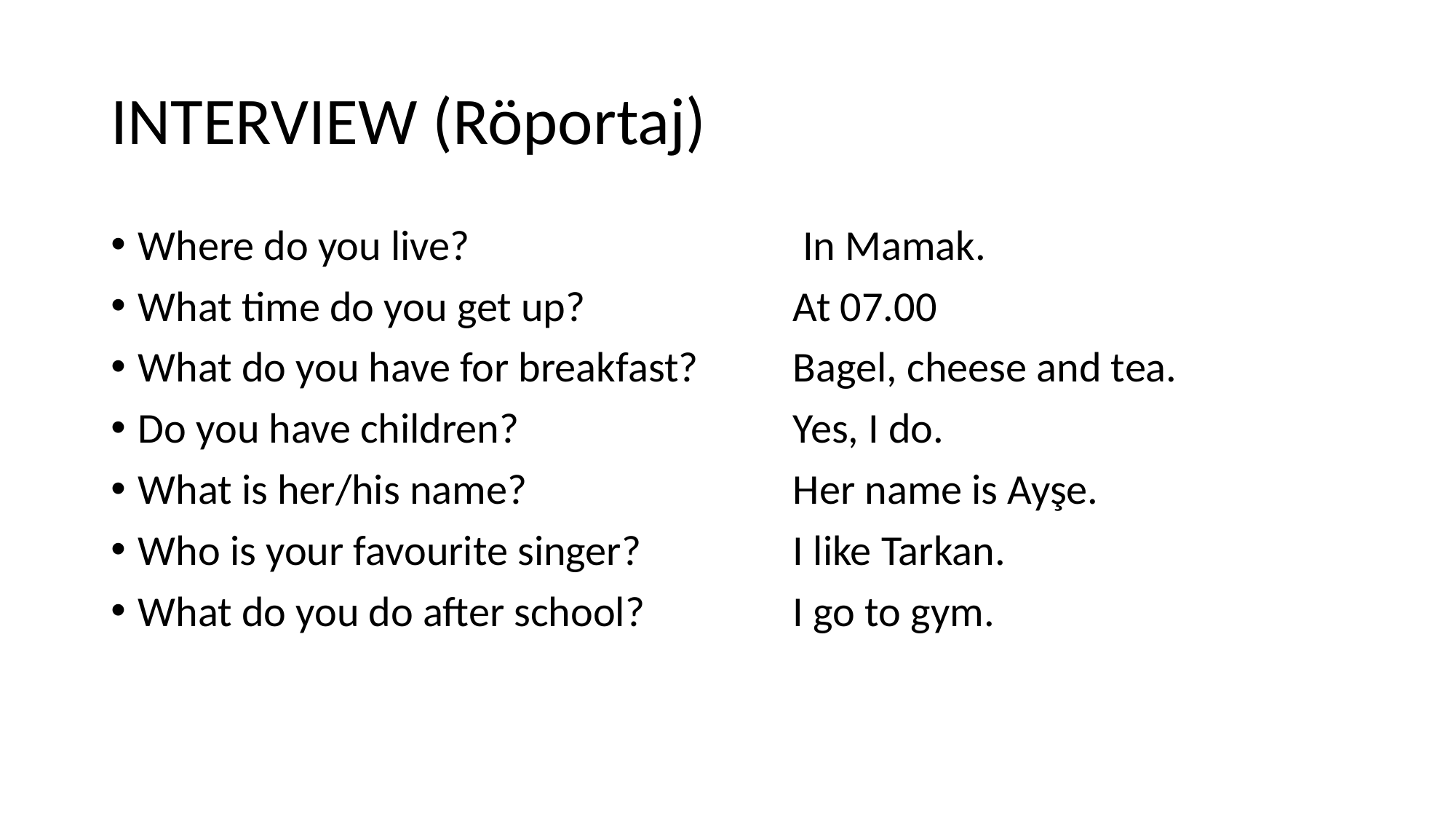

# INTERVIEW (Röportaj)
Where do you live?			 In Mamak.
What time do you get up?		At 07.00
What do you have for breakfast? 	Bagel, cheese and tea.
Do you have children?			Yes, I do.
What is her/his name?			Her name is Ayşe.
Who is your favourite singer?		I like Tarkan.
What do you do after school?		I go to gym.